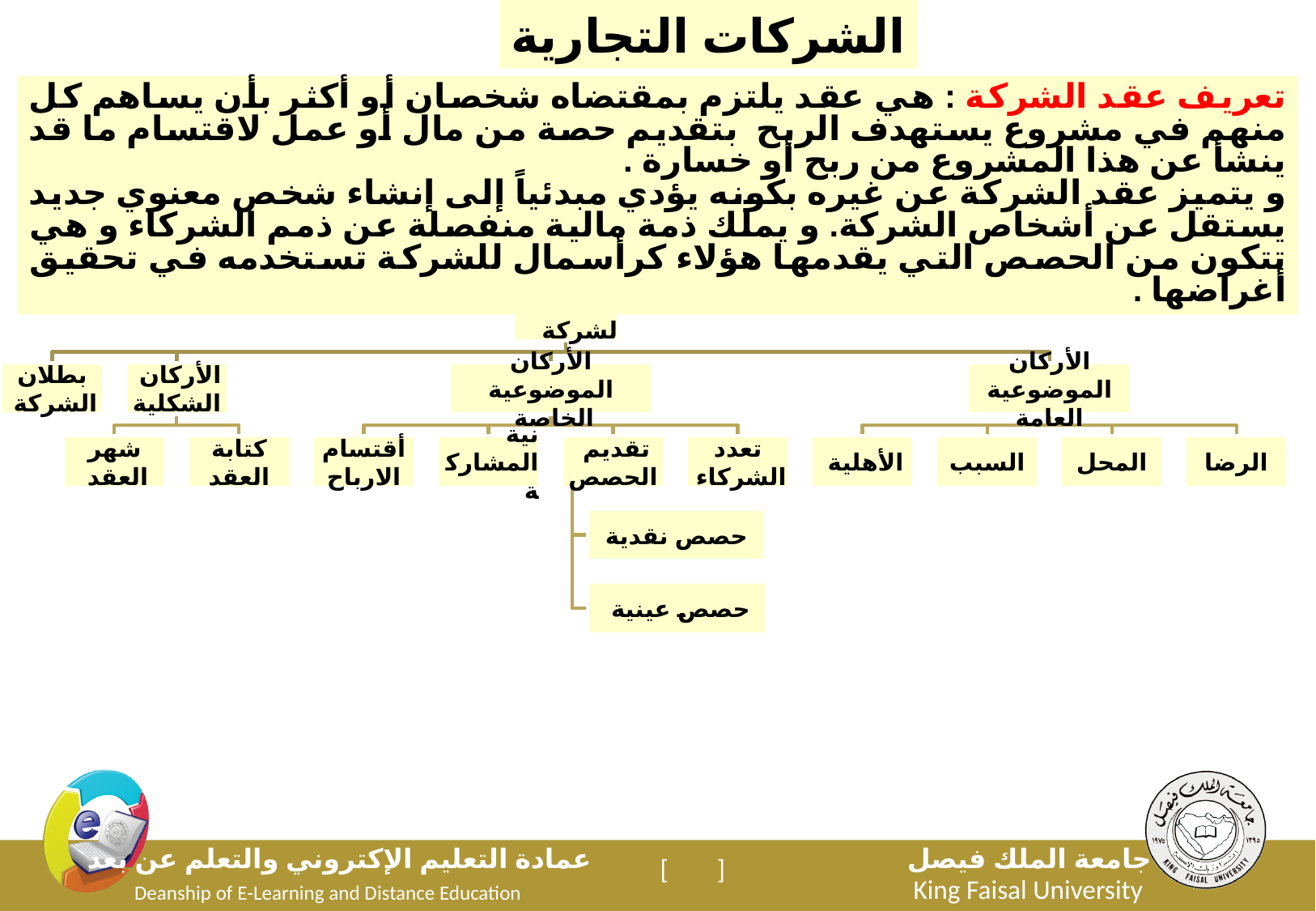

الشركات التجارية
تعريف عقد الشركة : هي عقد يلتزم بمقتضاه شخصان أو أكثر بأن يساهم كل منهم في مشروع يستهدف الربح  بتقديم حصة من مال أو عمل لاقتسام ما قد ينشأ عن هذا المشروع من ربح أو خسارة .
و يتميز عقد الشركة عن غيره بكونه يؤدي مبدئياً إلى إنشاء شخص معنوي جديد يستقل عن أشخاص الشركة. و يملك ذمة مالية منفصلة عن ذمم الشركاء و هي تتكون من الحصص التي يقدمها هؤلاء كرأسمال للشركة تستخدمه في تحقيق أغراضها .
عقد لشركة
بطلان الشركة
الأركان
الشكلية
شهر العقد
كتابة العقد
الأركان الموضوعية الخاصة
أقتسام
الارباح
نية
المشاركة
تقديم
الحصص
حصص نقدية
حصص عينية
تعدد
الشركاء
الأركان الموضوعية العامة
الأهلية
السبب
المحل
الرضا